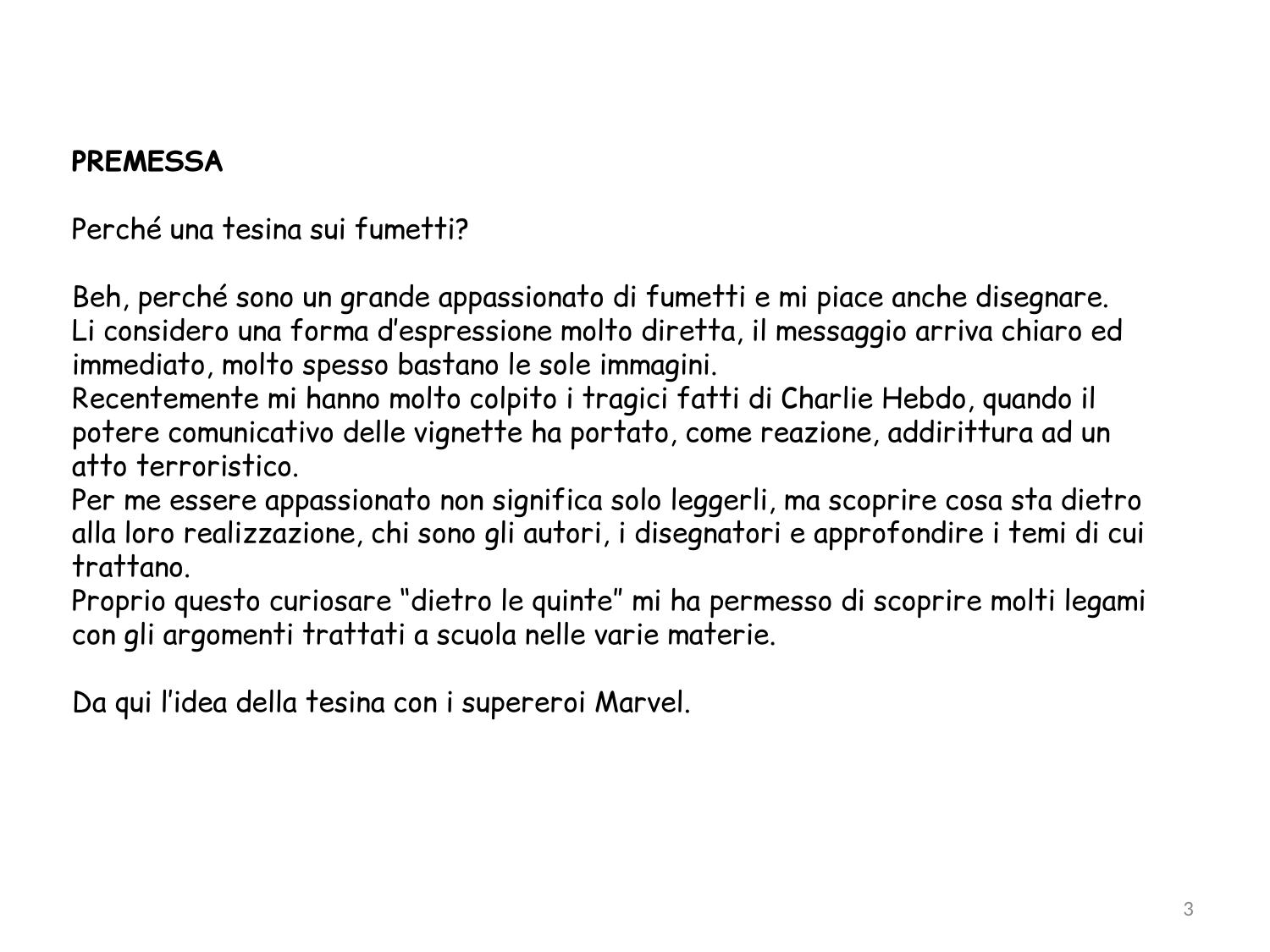

PREMESSA

Perché una tesina sui fumetti?

Beh, perché sono un grande appassionato di fumetti e mi piace anche disegnare.
Li considero una forma d’espressione molto diretta, il messaggio arriva chiaro ed immediato, molto spesso bastano le sole immagini.
Recentemente mi hanno molto colpito i tragici fatti di Charlie Hebdo, quando il potere comunicativo delle vignette ha portato, come reazione, addirittura ad un atto terroristico.
Per me essere appassionato non significa solo leggerli, ma scoprire cosa sta dietro alla loro realizzazione, chi sono gli autori, i disegnatori e approfondire i temi di cui trattano.
Proprio questo curiosare “dietro le quinte” mi ha permesso di scoprire molti legami con gli argomenti trattati a scuola nelle varie materie.

Da qui l’idea della tesina con i supereroi Marvel.

3